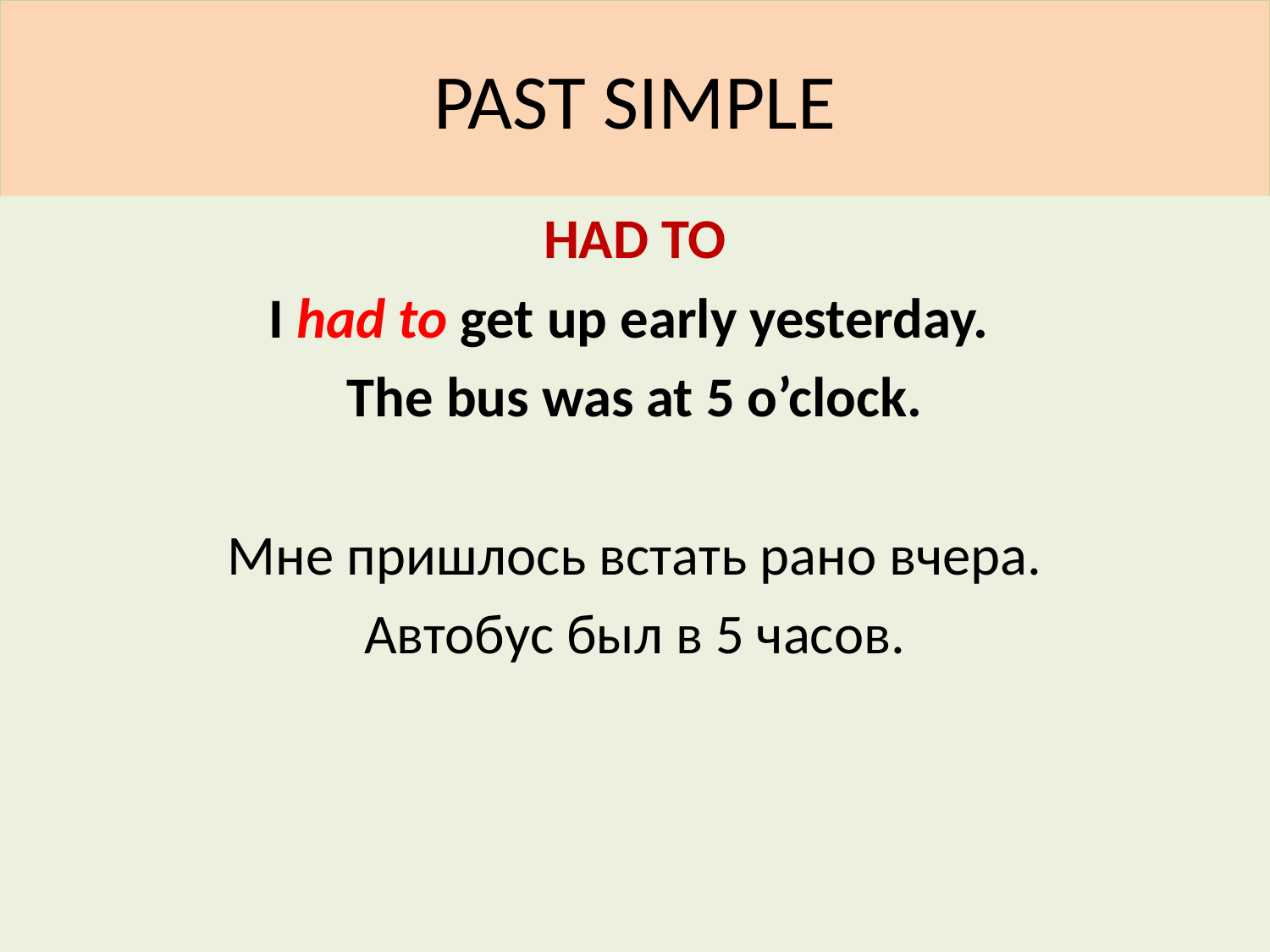

# PAST SIMPLE
HAD TO
I had to get up early yesterday.
The bus was at 5 o’clock.

Мне пришлось встать рано вчера.
Автобус был в 5 часов.